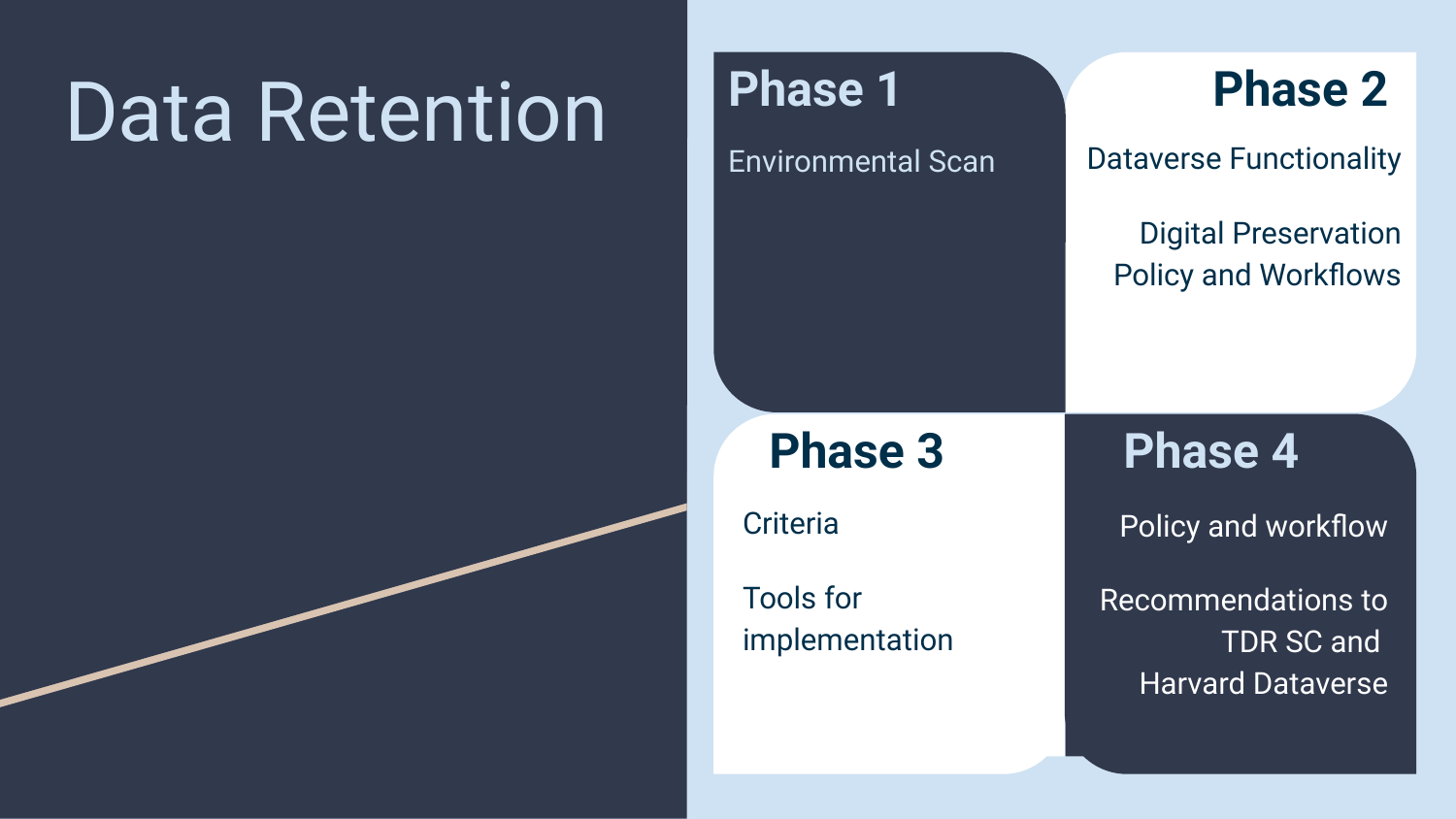

# Data Retention
Phase 1

Environmental Scan
Phase 2

Dataverse Functionality
Digital Preservation Policy and Workflows

Phase 3

Criteria
Tools for implementation
Phase 4

Policy and workflow
Recommendations to TDR SC and
Harvard Dataverse